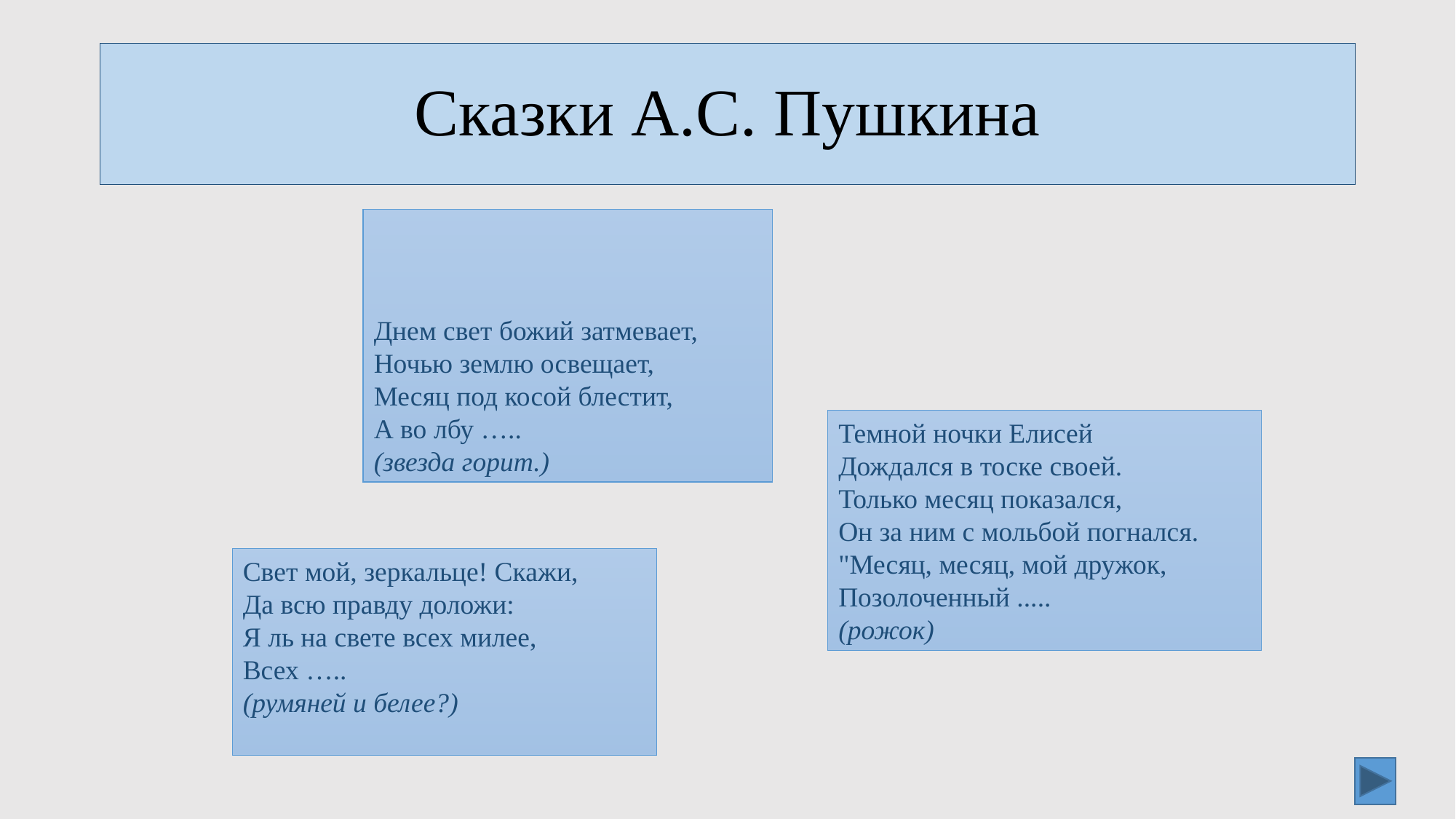

# Сказки А.С. Пушкина

Днем свет божий затмевает,
Ночью землю освещает,
Месяц под косой блестит,
А во лбу …..
(звезда горит.)
Темной ночки Елисей
Дождался в тоске своей.
Только месяц показался,
Он за ним с мольбой погнался.
"Месяц, месяц, мой дружок,
Позолоченный .....
(рожок)
Свет мой, зеркальце! Скажи,
Да всю правду доложи:
Я ль на свете всех милее,
Всех …..
(румяней и белее?)